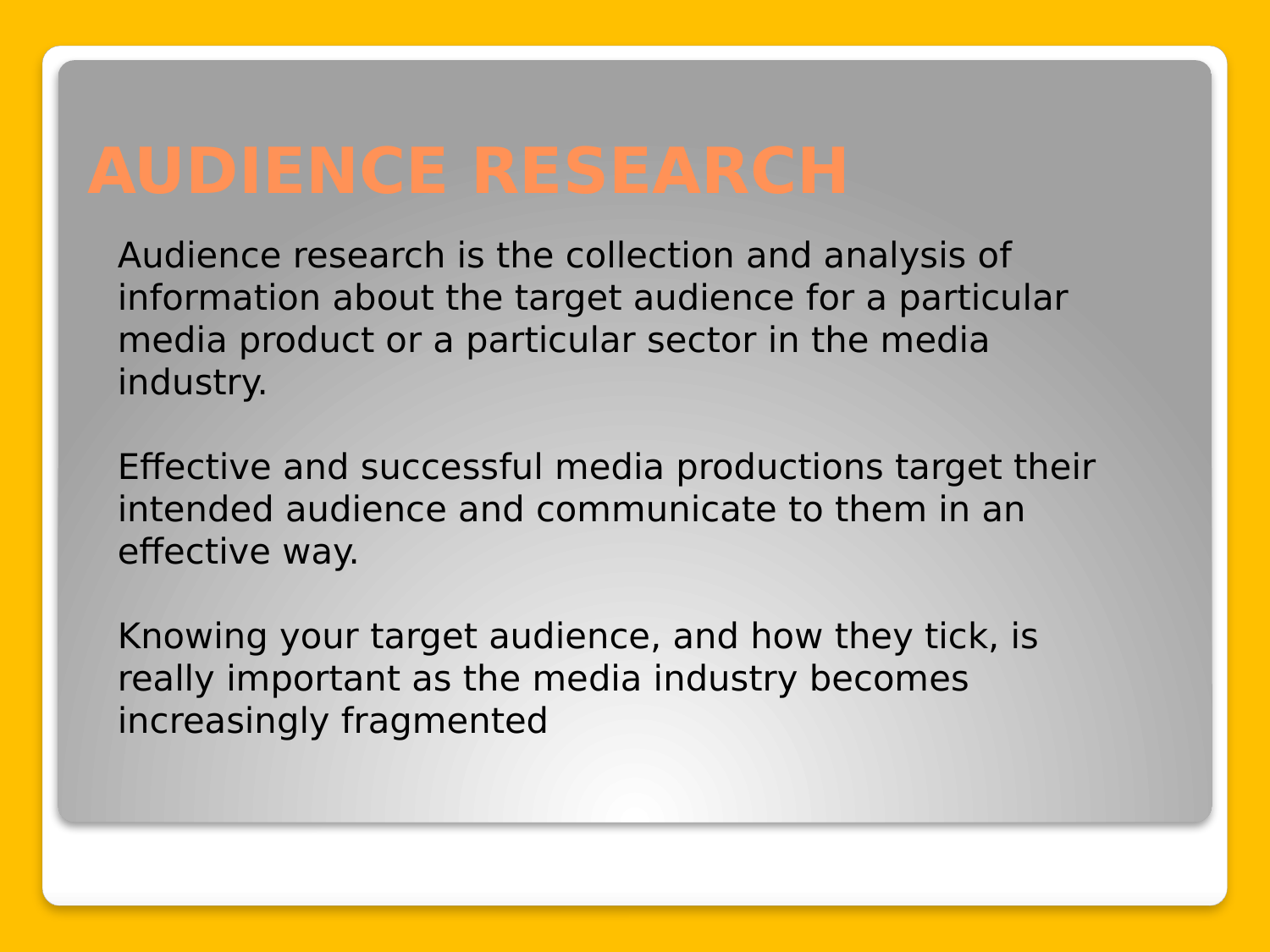

# AUDIENCE RESEARCH
Audience research is the collection and analysis of information about the target audience for a particular media product or a particular sector in the media industry.

Effective and successful media productions target their intended audience and communicate to them in an effective way.

Knowing your target audience, and how they tick, is really important as the media industry becomes increasingly fragmented